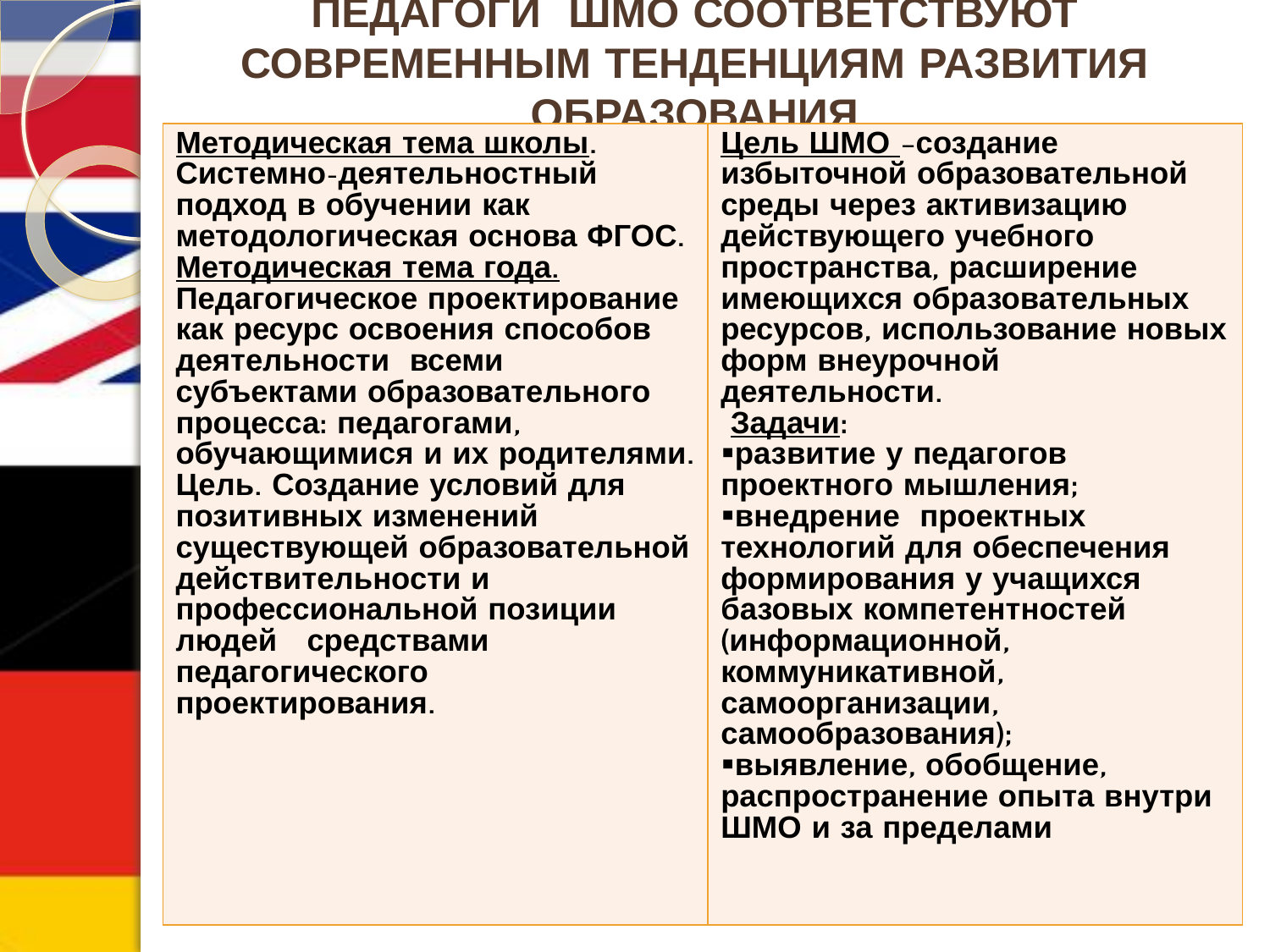

# ПЕДАГОГИ  ШМО СООТВЕТСТВУЮТ СОВРЕМЕННЫМ ТЕНДЕНЦИЯМ РАЗВИТИЯ ОБРАЗОВАНИЯ
| Методическая тема школы. Системно-деятельностный подход в обучении как методологическая основа ФГОС. Методическая тема года. Педагогическое проектирование как ресурс освоения способов деятельности всеми субъектами образовательного процесса: педагогами, обучающимися и их родителями. Цель. Создание условий для позитивных изменений существующей образовательной действительности и профессиональной позиции людей средствами педагогического проектирования. | Цель ШМО –создание избыточной образовательной среды через активизацию действующего учебного пространства, расширение имеющихся образовательных ресурсов, использование новых форм внеурочной деятельности.  Задачи: развитие у педагогов проектного мышления; внедрение проектных технологий для обеспечения формирования у учащихся базовых компетентностей (информационной, коммуникативной, самоорганизации, самообразования); выявление, обобщение, распространение опыта внутри ШМО и за пределами |
| --- | --- |